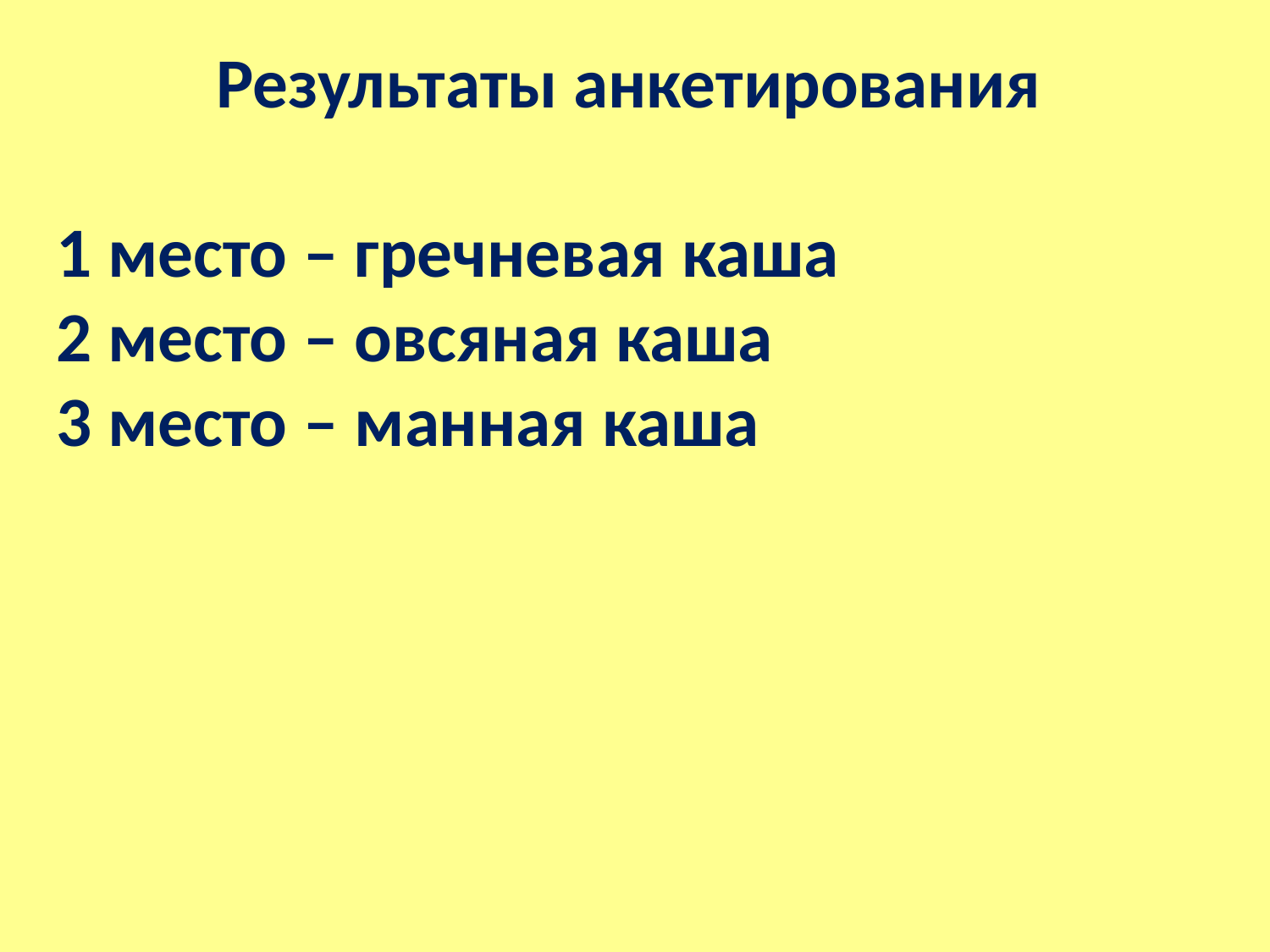

Результаты анкетирования

1 место – гречневая каша
2 место – овсяная каша
3 место – манная каша